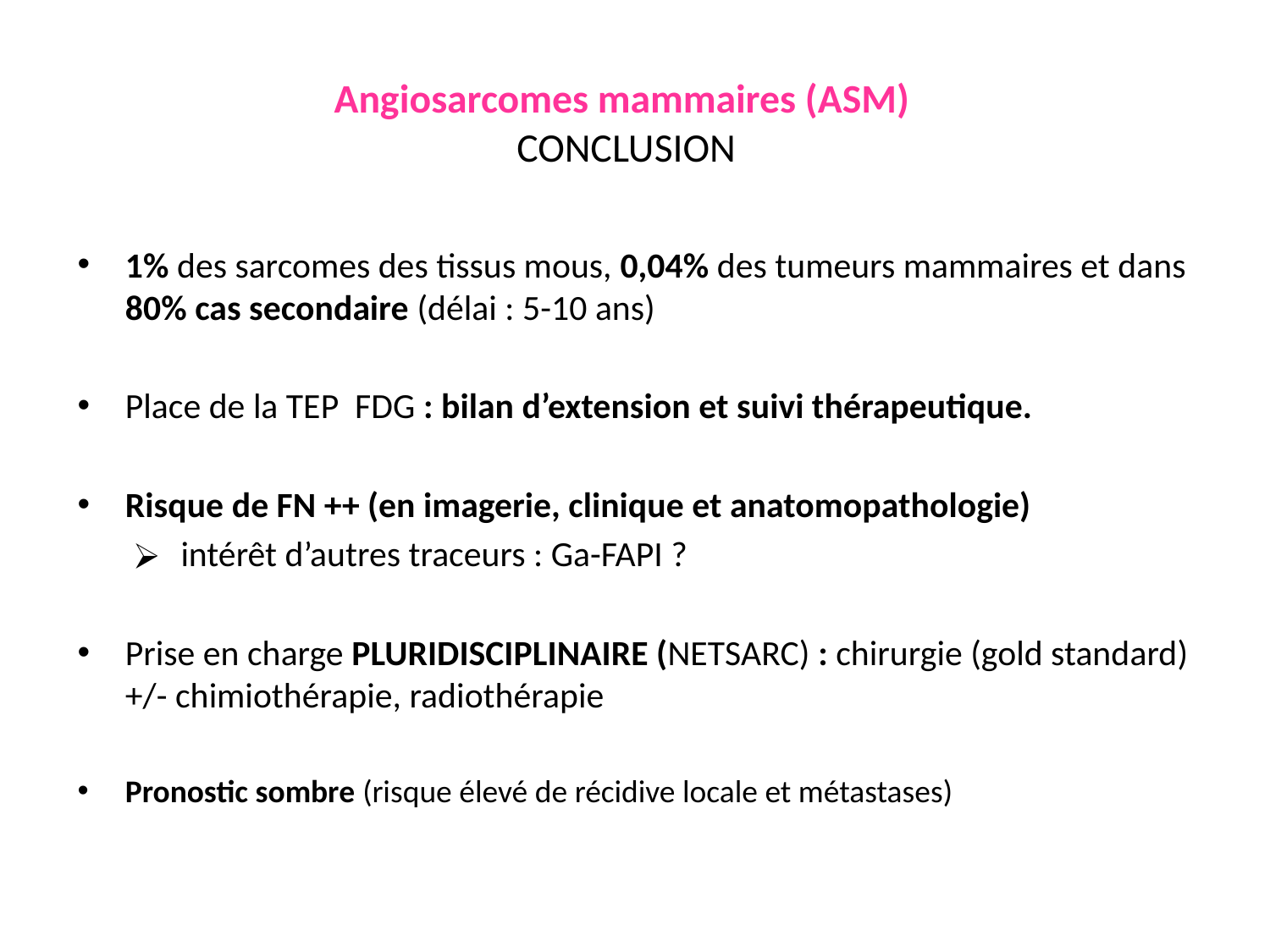

# Angiosarcomes mammaires (ASM) CONCLUSION
1% des sarcomes des tissus mous, 0,04% des tumeurs mammaires et dans 80% cas secondaire (délai : 5-10 ans)

Place de la TEP  FDG : bilan d’extension et suivi thérapeutique.

Risque de FN ++ (en imagerie, clinique et anatomopathologie)
intérêt d’autres traceurs : Ga-FAPI ?

Prise en charge PLURIDISCIPLINAIRE (NETSARC) : chirurgie (gold standard) +/- chimiothérapie, radiothérapie

Pronostic sombre (risque élevé de récidive locale et métastases)